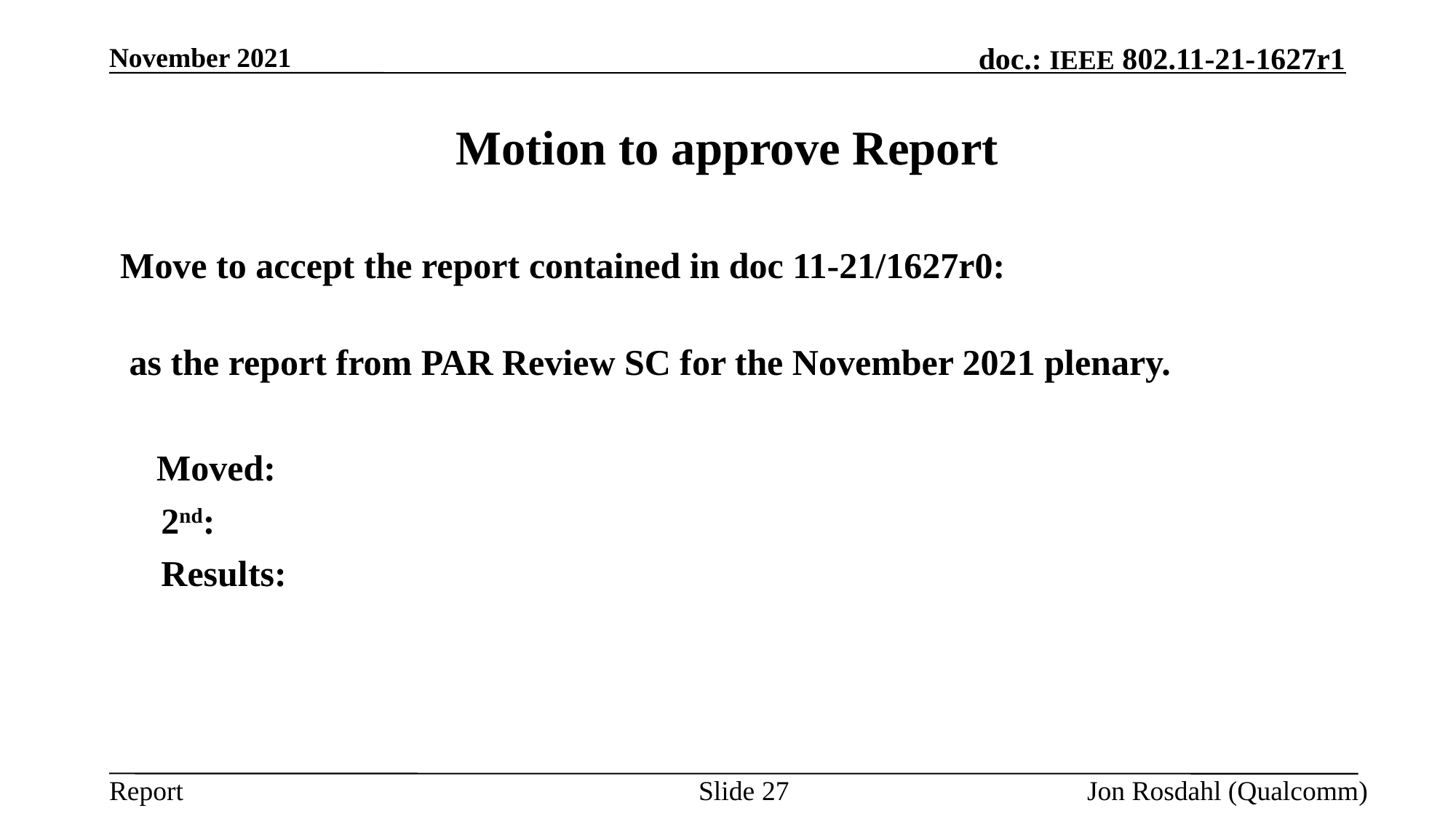

November 2021
# Motion to approve Report
Move to accept the report contained in doc 11-21/1627r0:

 as the report from PAR Review SC for the November 2021 plenary.

    Moved:
	2nd:
	Results:
Slide 27
Jon Rosdahl (Qualcomm)